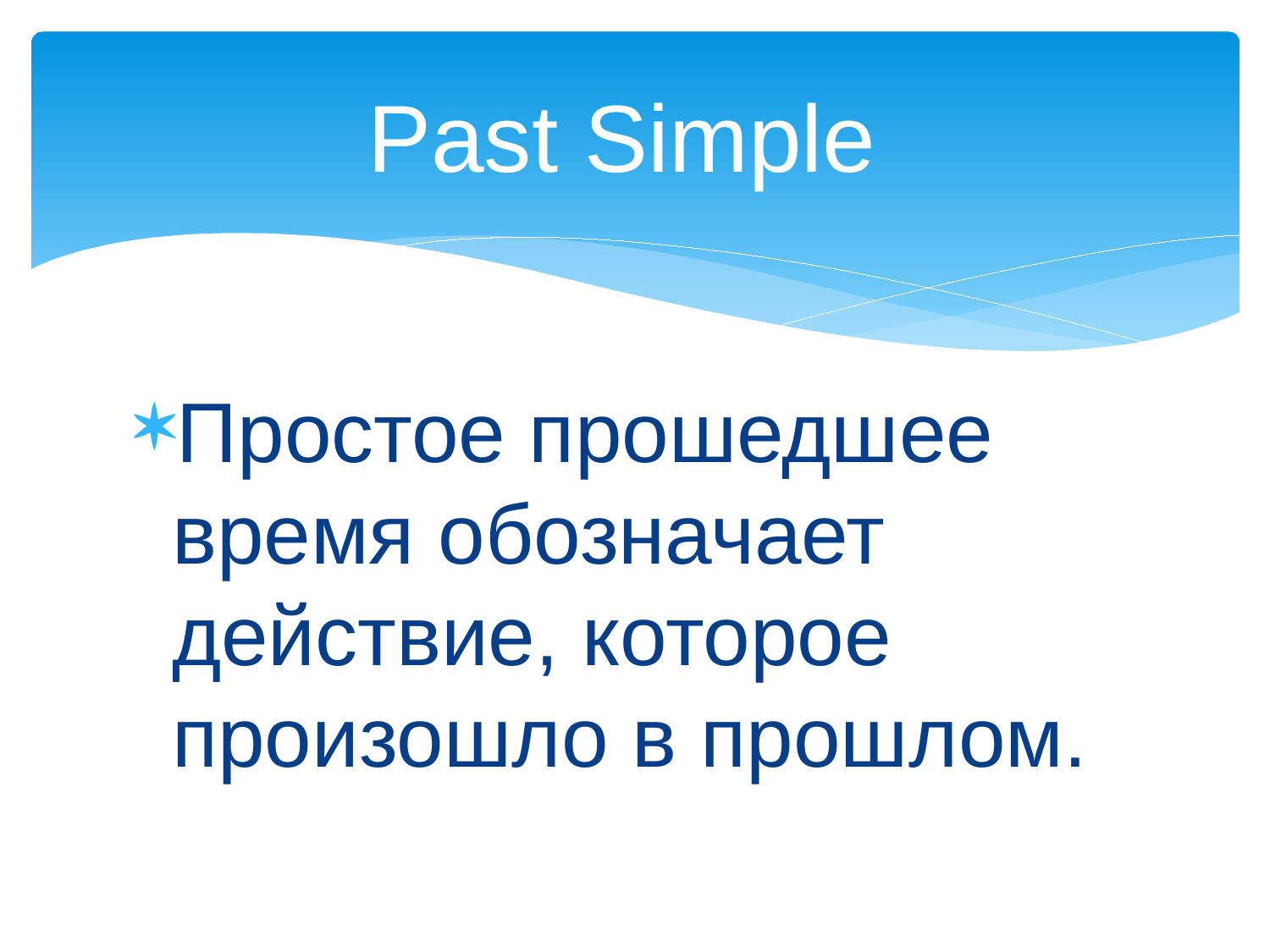

# Past Simple
Простое прошедшее время обозначает действие, которое произошло в прошлом.